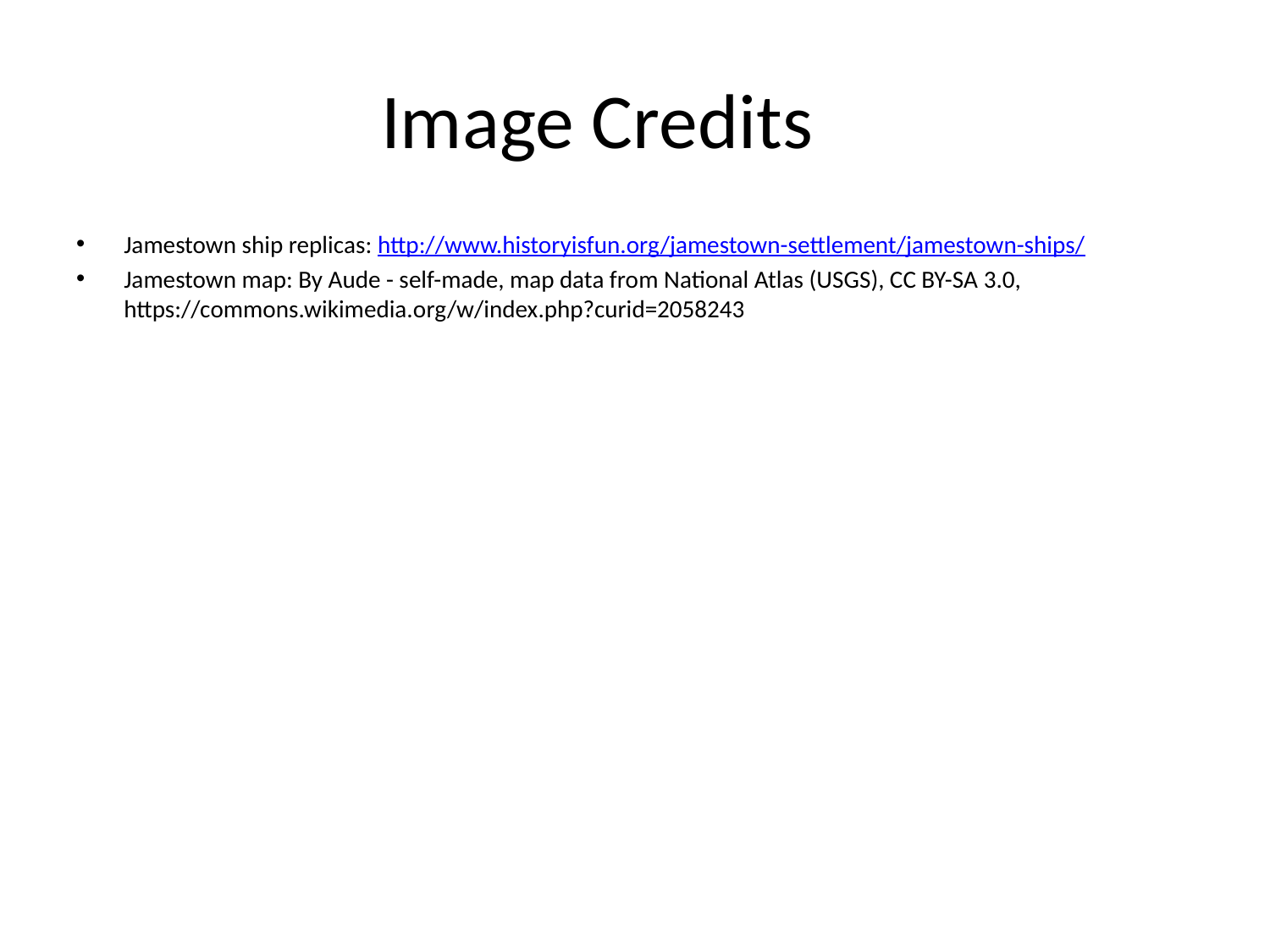

# Image Credits
Jamestown ship replicas: http://www.historyisfun.org/jamestown-settlement/jamestown-ships/
Jamestown map: By Aude - self-made, map data from National Atlas (USGS), CC BY-SA 3.0, https://commons.wikimedia.org/w/index.php?curid=2058243